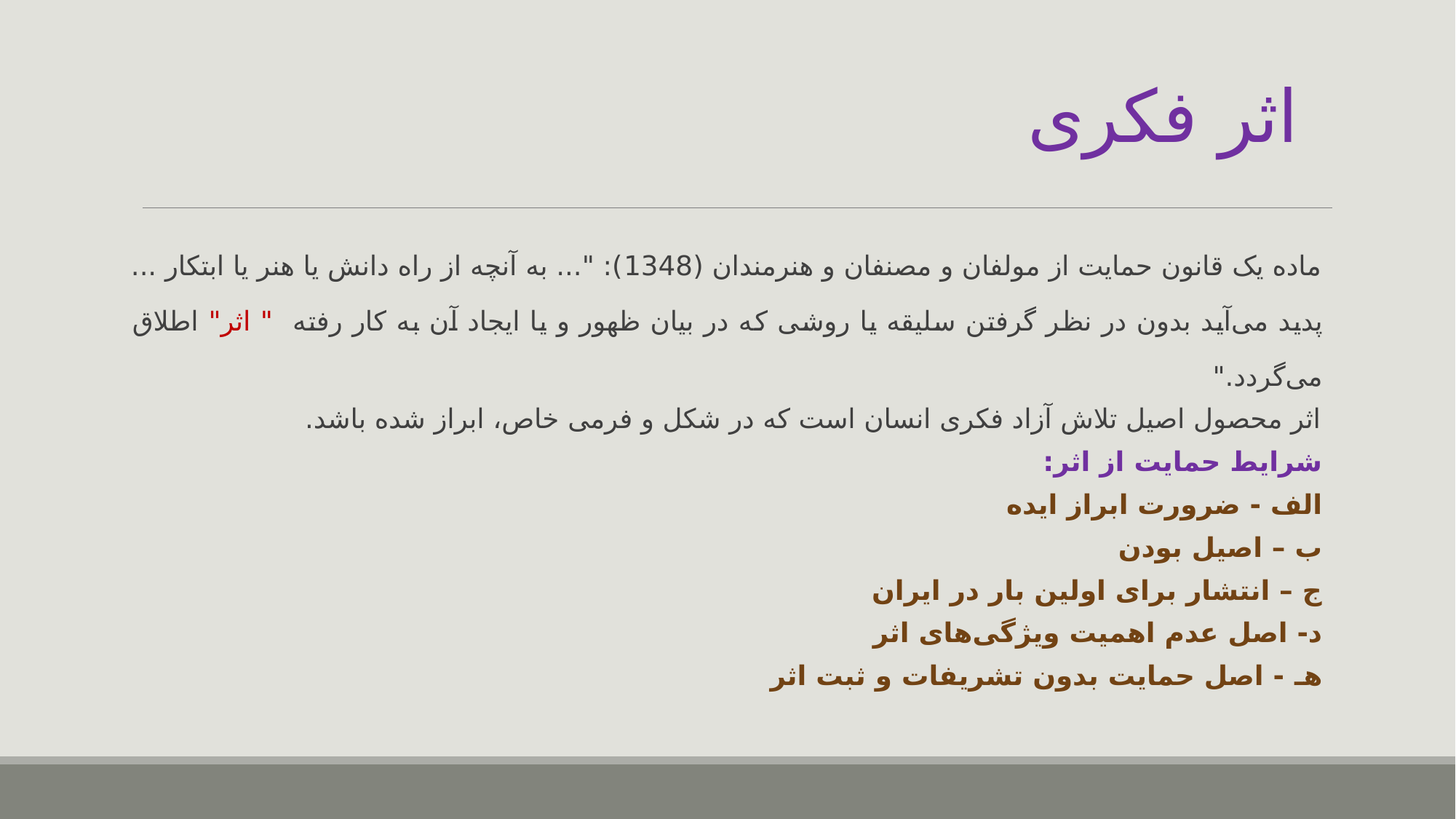

# اثر فکری
ماده یک قانون حمایت از مولفان و مصنفان و هنرمندان (1348): "... به آنچه از راه دانش یا هنر یا ابتکار ... پدید می‌آید بدون در نظر گرفتن سلیقه یا روشی که در بیان ظهور و یا ایجاد آن به کار رفته  " اثر" اطلاق می‌گردد."
اثر محصول اصیل تلاش آزاد فکری انسان است که در شکل و فرمی خاص، ابراز شده باشد.
شرایط حمایت از اثر:
الف - ضرورت ابراز ایده
ب – اصیل بودن
ج – انتشار برای اولین بار در ایران
د- اصل عدم اهمیت ویژگی‌های اثر
هـ - اصل حمایت بدون تشریفات و ثبت اثر